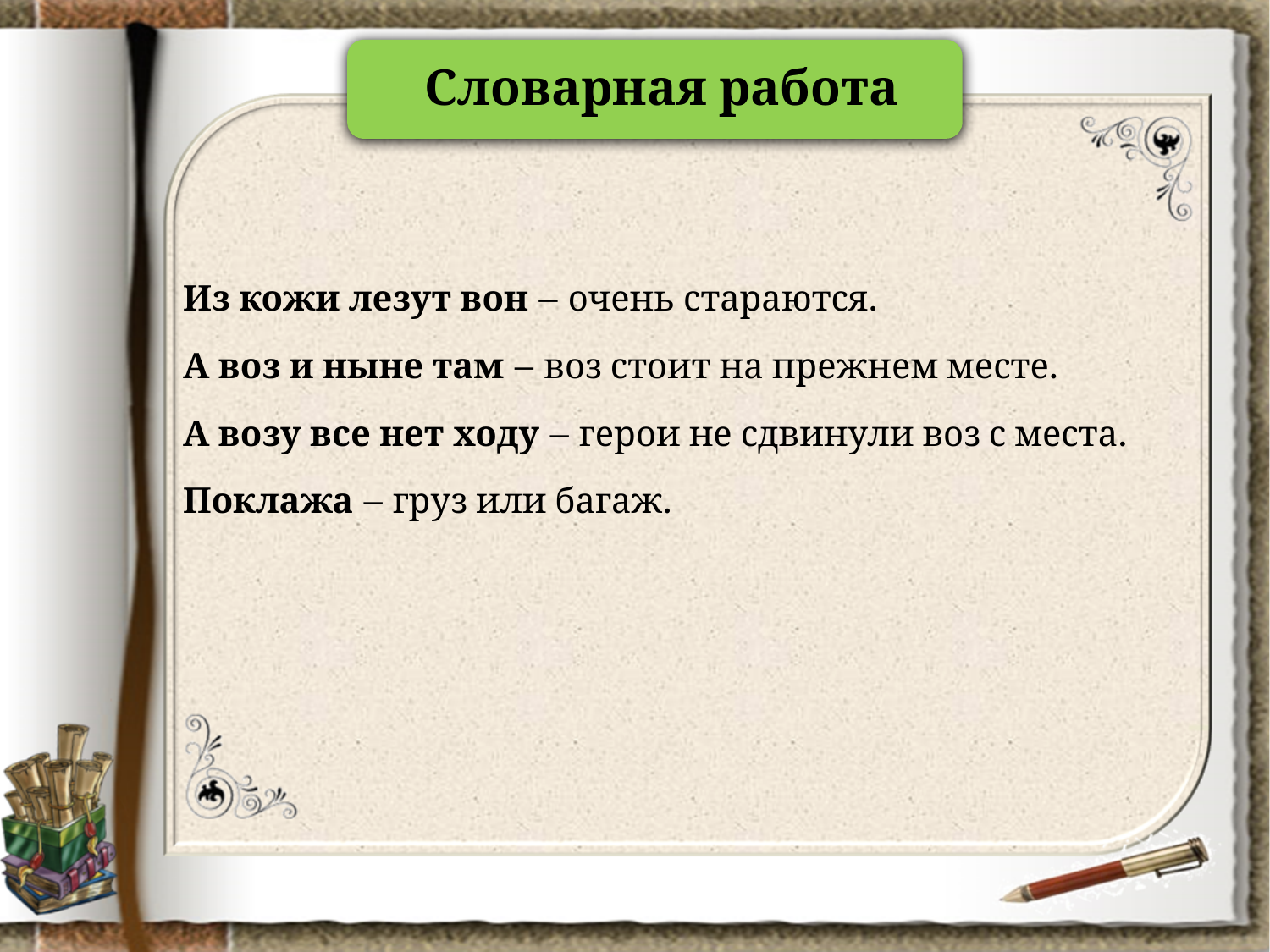

Словарная работа
Из кожи лезут вон – очень стараются.

А воз и ныне там – воз стоит на прежнем месте.

А возу все нет ходу – герои не сдвинули воз с места.

Поклажа – груз или багаж.